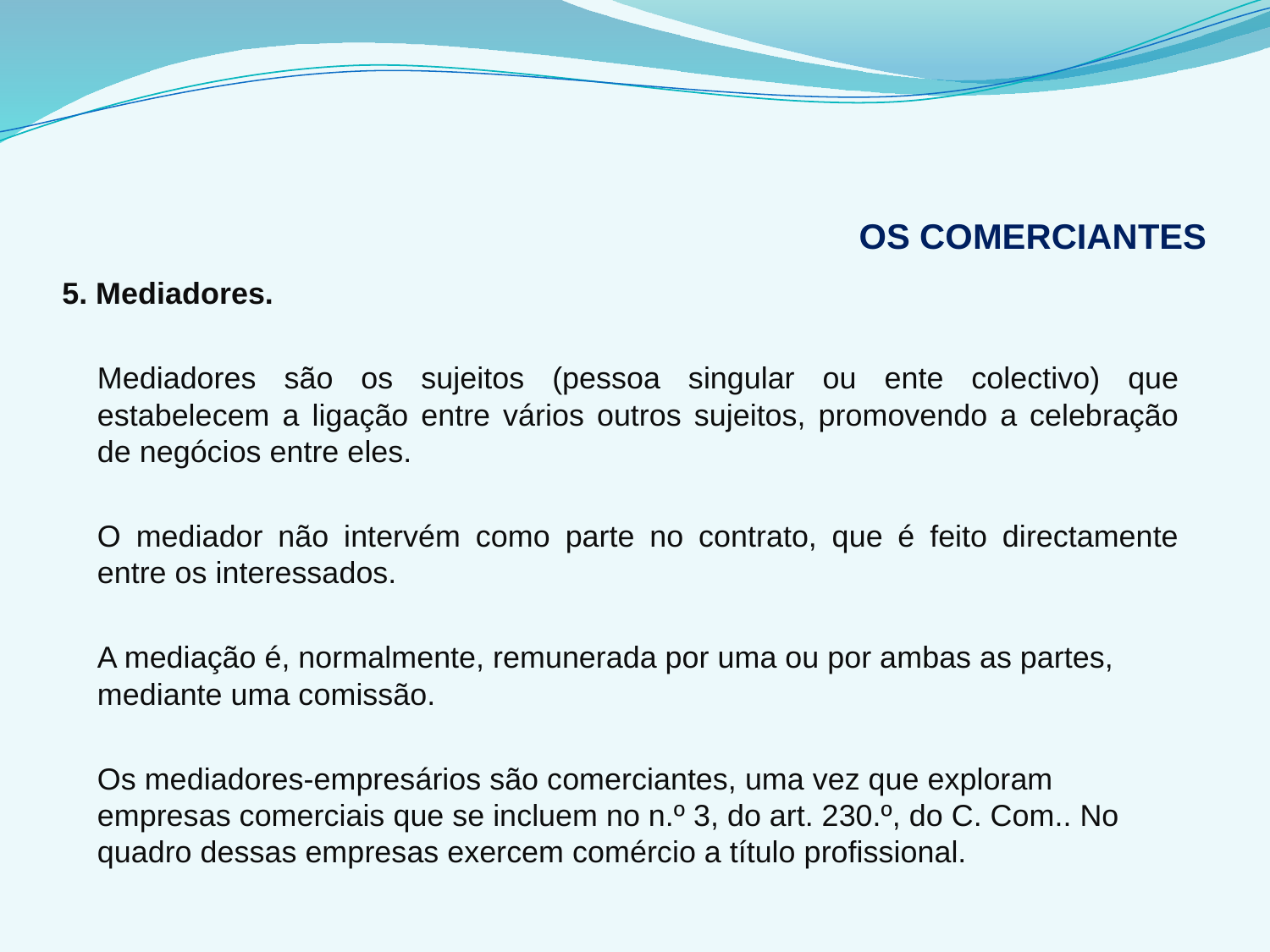

# OS COMERCIANTES
5. Mediadores.

	Mediadores são os sujeitos (pessoa singular ou ente colectivo) que estabelecem a ligação entre vários outros sujeitos, promovendo a celebração de negócios entre eles.

	O mediador não intervém como parte no contrato, que é feito directamente entre os interessados.

	A mediação é, normalmente, remunerada por uma ou por ambas as partes, mediante uma comissão.

	Os mediadores-empresários são comerciantes, uma vez que exploram empresas comerciais que se incluem no n.º 3, do art. 230.º, do C. Com.. No quadro dessas empresas exercem comércio a título profissional.